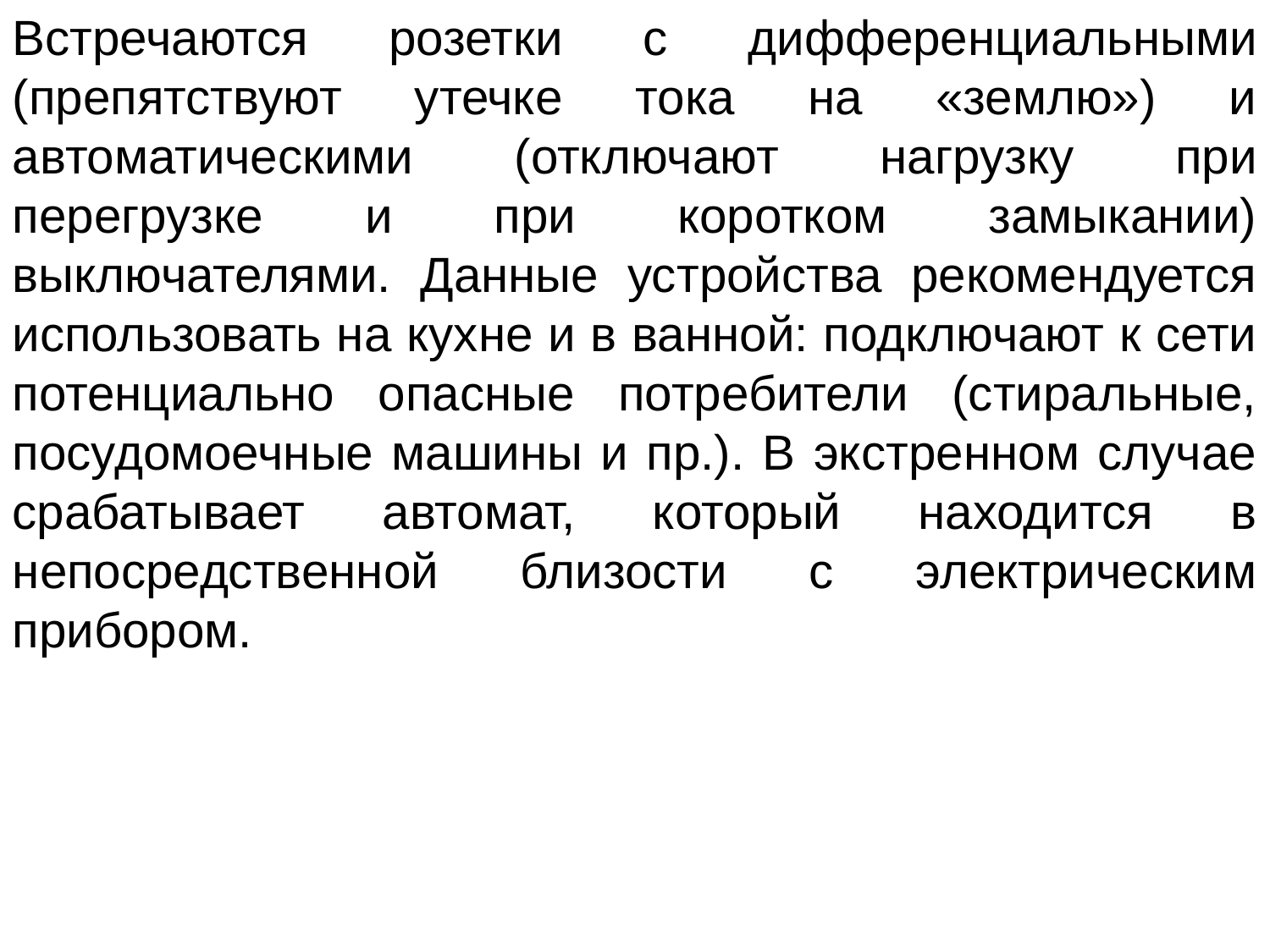

Встречаются розетки с дифференциальными (препятствуют утечке тока на «землю») и автоматическими (отключают нагрузку при перегрузке и при коротком замыкании) выключателями. Данные устройства рекомендуется использовать на кухне и в ванной: подключают к сети потенциально опасные потребители (стиральные, посудомоечные машины и пр.). В экстренном случае срабатывает автомат, который находится в непосредственной близости с электрическим прибором.